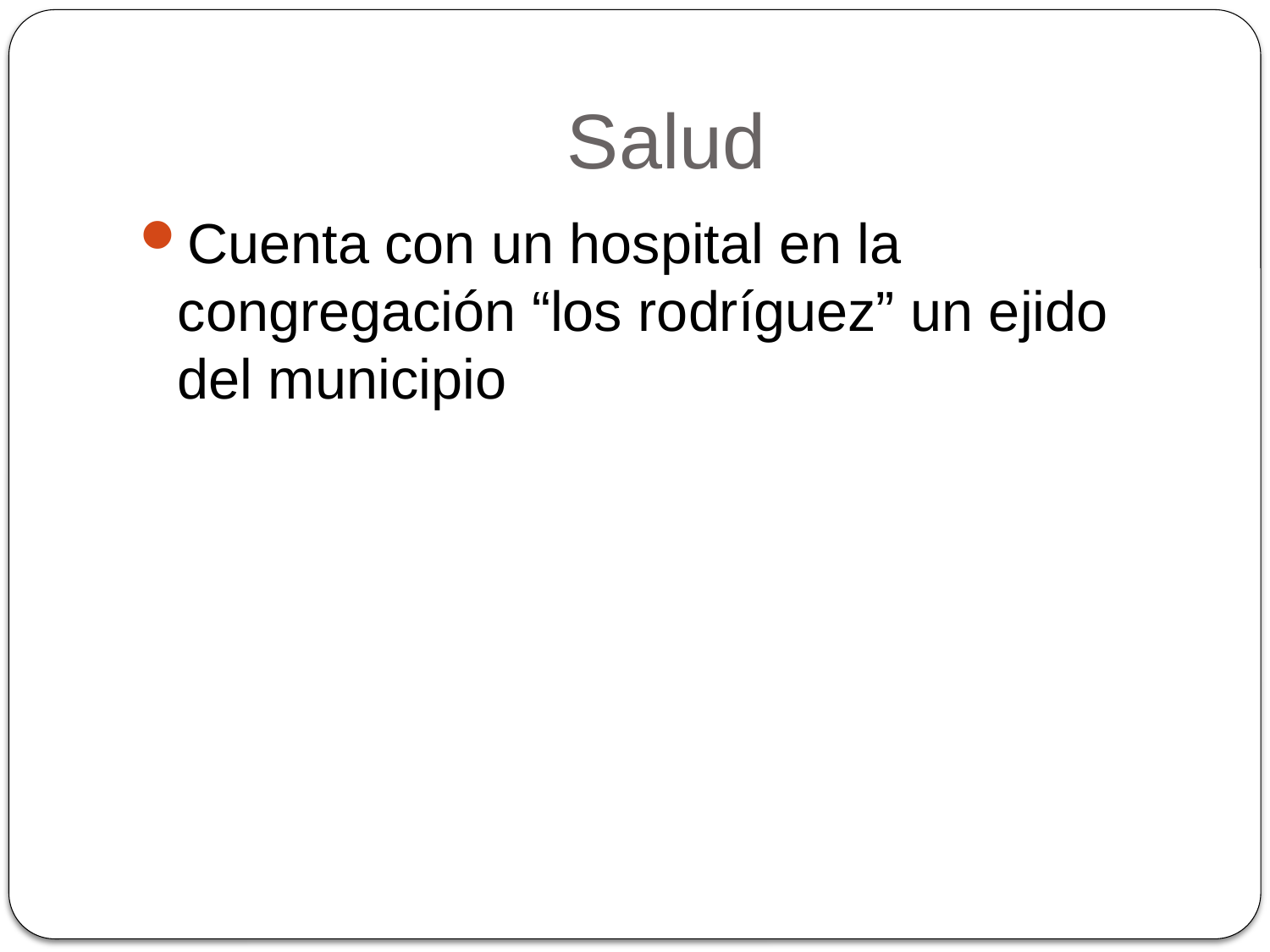

# Salud
Cuenta con un hospital en la congregación “los rodríguez” un ejido  del municipio